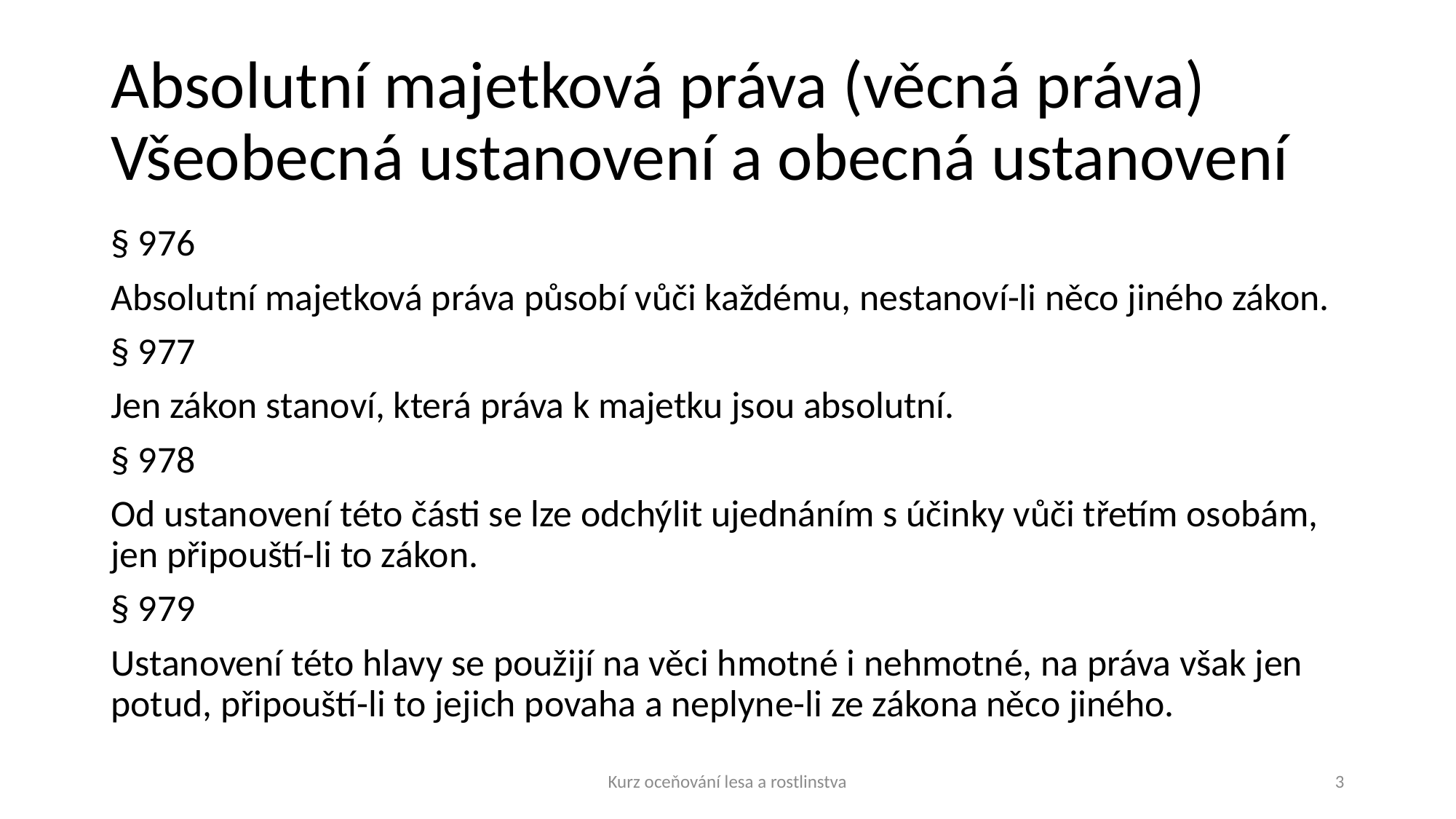

# Absolutní majetková práva (věcná práva) Všeobecná ustanovení a obecná ustanovení
§ 976
Absolutní majetková práva působí vůči každému, nestanoví-li něco jiného zákon.
§ 977
Jen zákon stanoví, která práva k majetku jsou absolutní.
§ 978
Od ustanovení této části se lze odchýlit ujednáním s účinky vůči třetím osobám, jen připouští-li to zákon.
§ 979
Ustanovení této hlavy se použijí na věci hmotné i nehmotné, na práva však jen potud, připouští-li to jejich povaha a neplyne-li ze zákona něco jiného.

Kurz oceňování lesa a rostlinstva
3